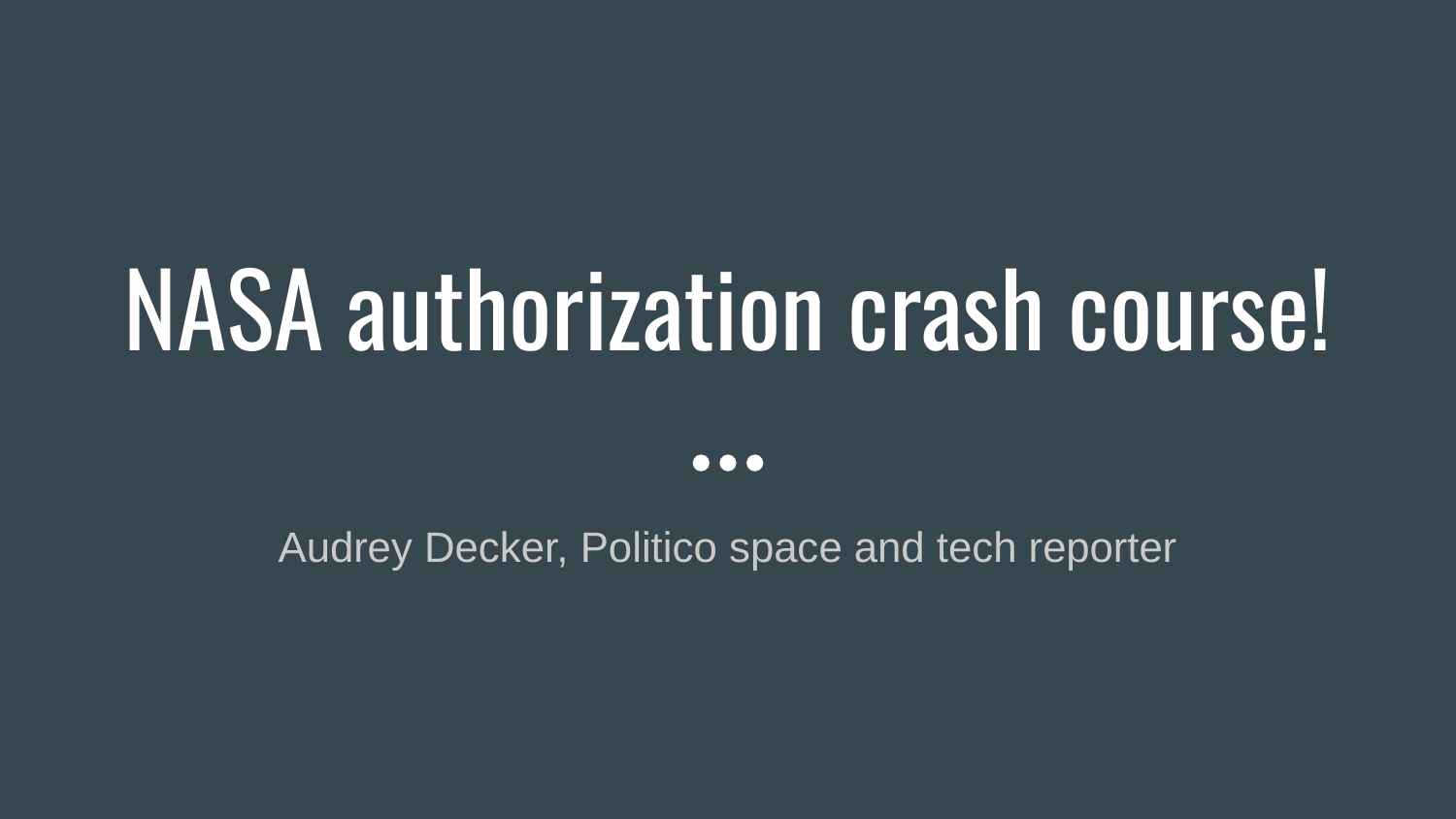

# NASA authorization crash course!
Audrey Decker, Politico space and tech reporter